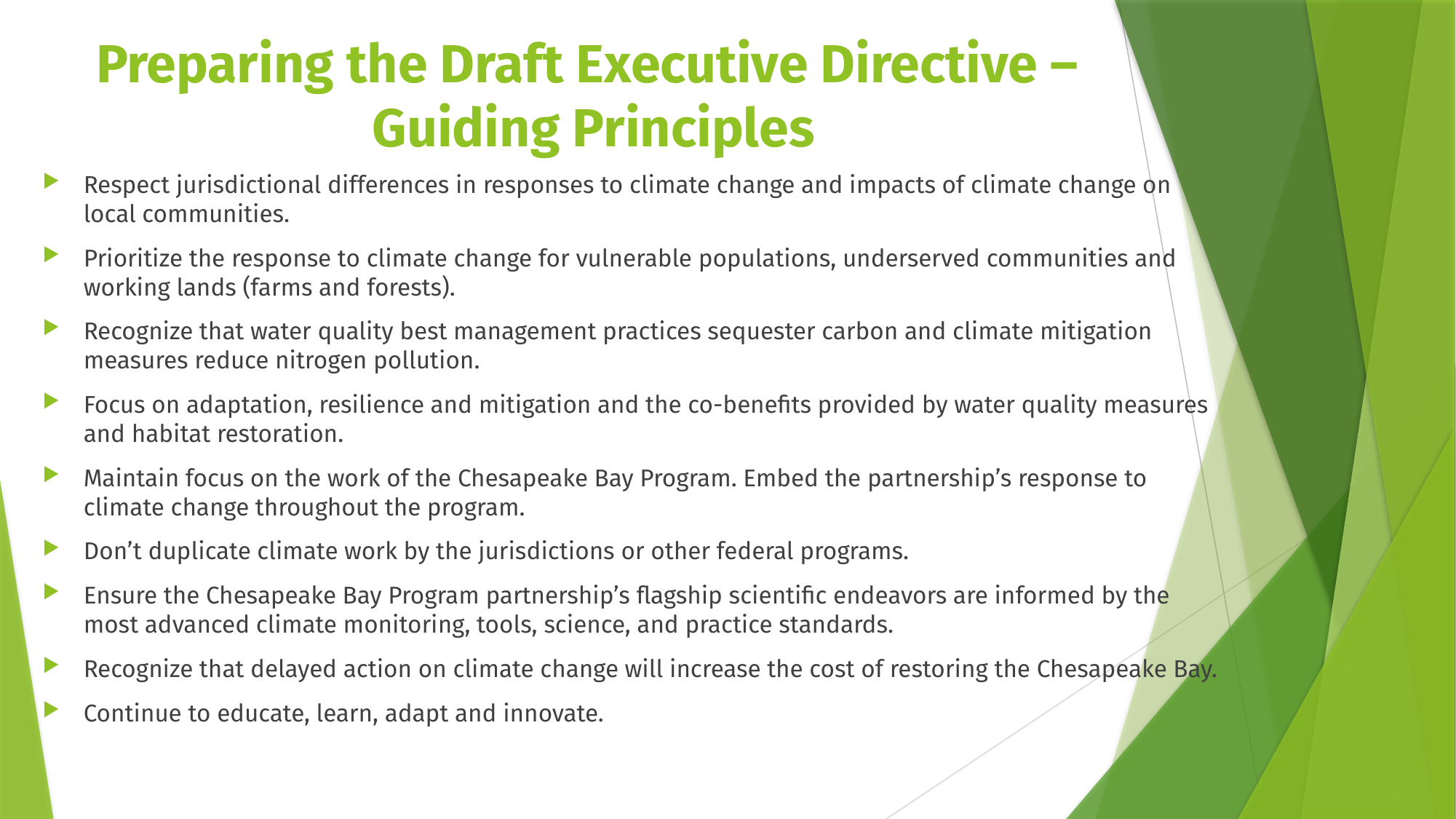

# Preparing the Draft Executive Directive – Guiding Principles
Respect jurisdictional differences in responses to climate change and impacts of climate change on local communities.
Prioritize the response to climate change for vulnerable populations, underserved communities and working lands (farms and forests).
Recognize that water quality best management practices sequester carbon and climate mitigation measures reduce nitrogen pollution.
Focus on adaptation, resilience and mitigation and the co-benefits provided by water quality measures and habitat restoration.
Maintain focus on the work of the Chesapeake Bay Program. Embed the partnership’s response to climate change throughout the program.
Don’t duplicate climate work by the jurisdictions or other federal programs.
Ensure the Chesapeake Bay Program partnership’s flagship scientific endeavors are informed by the most advanced climate monitoring, tools, science, and practice standards.
Recognize that delayed action on climate change will increase the cost of restoring the Chesapeake Bay.
Continue to educate, learn, adapt and innovate.